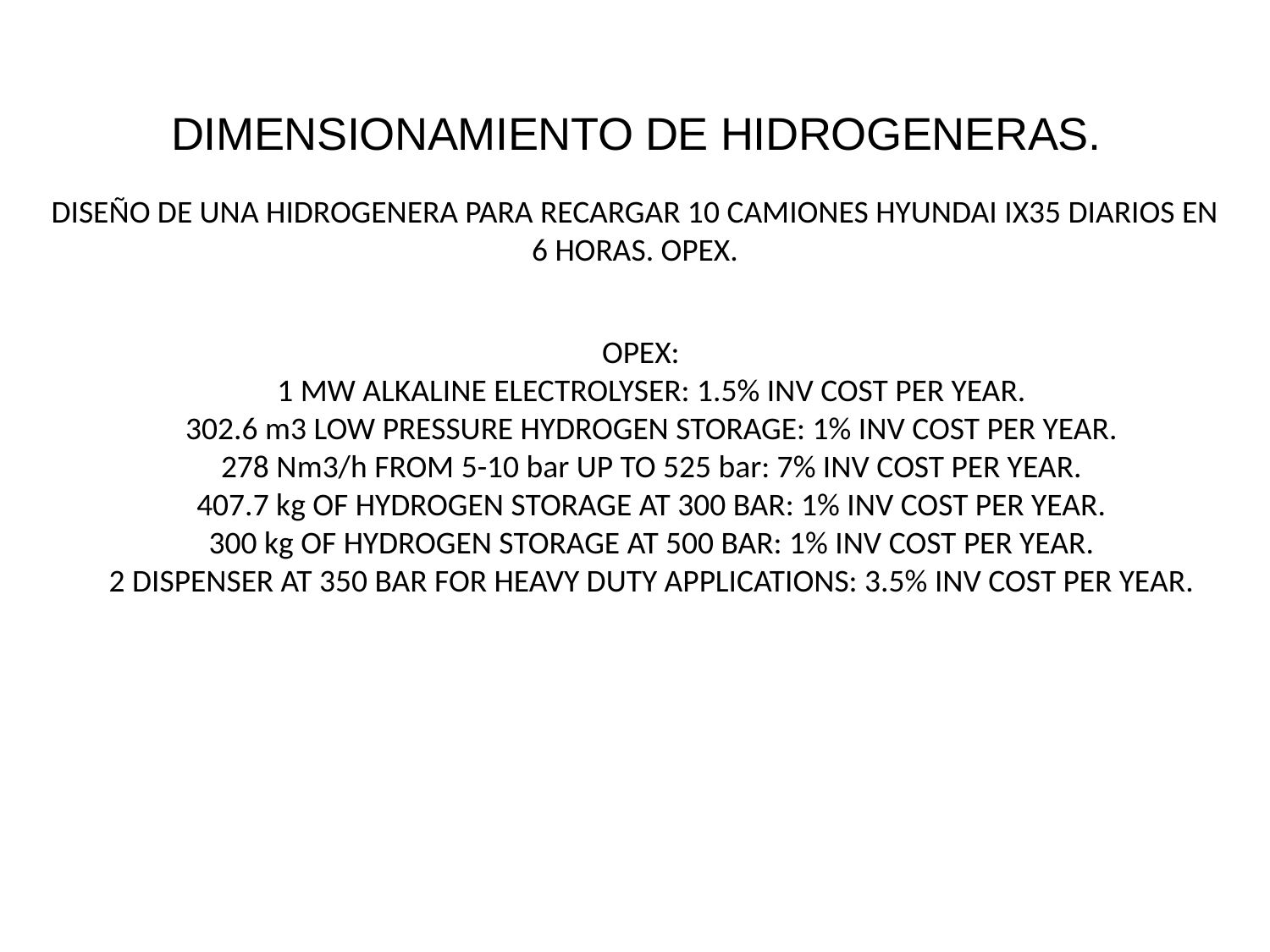

DIMENSIONAMIENTO DE HIDROGENERAS.
DISEÑO DE UNA HIDROGENERA PARA RECARGAR 10 CAMIONES HYUNDAI IX35 DIARIOS EN 6 HORAS. OPEX.
OPEX:
   1 MW ALKALINE ELECTROLYSER: 1.5% INV COST PER YEAR.
   302.6 m3 LOW PRESSURE HYDROGEN STORAGE: 1% INV COST PER YEAR.
   278 Nm3/h FROM 5-10 bar UP TO 525 bar: 7% INV COST PER YEAR.
   407.7 kg OF HYDROGEN STORAGE AT 300 BAR: 1% INV COST PER YEAR.
   300 kg OF HYDROGEN STORAGE AT 500 BAR: 1% INV COST PER YEAR.
   2 DISPENSER AT 350 BAR FOR HEAVY DUTY APPLICATIONS: 3.5% INV COST PER YEAR.